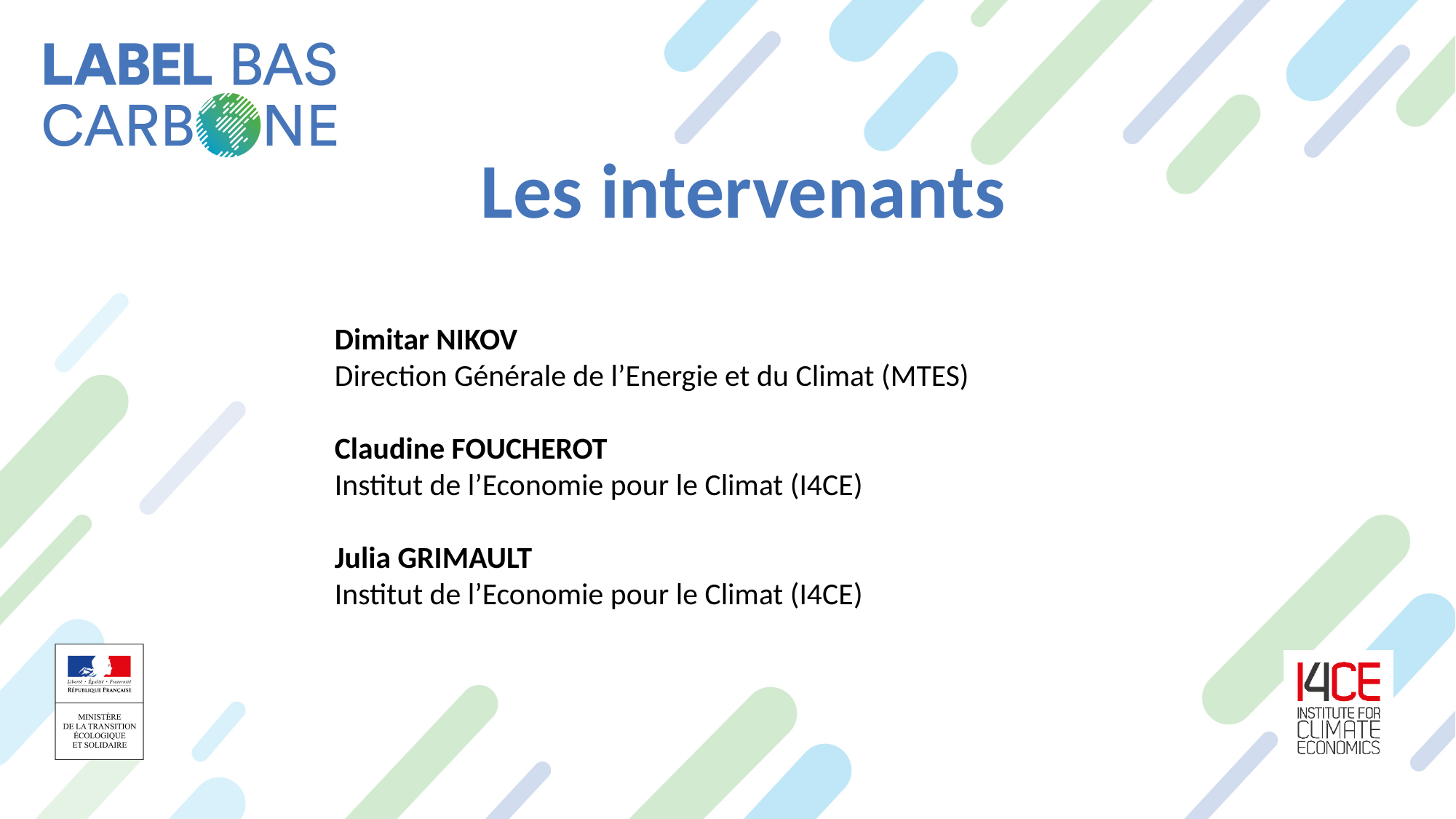

Les intervenants

Dimitar NIKOV
Direction Générale de l’Energie et du Climat (MTES)

Claudine FOUCHEROT
Institut de l’Economie pour le Climat (I4CE)

Julia GRIMAULT
Institut de l’Economie pour le Climat (I4CE)